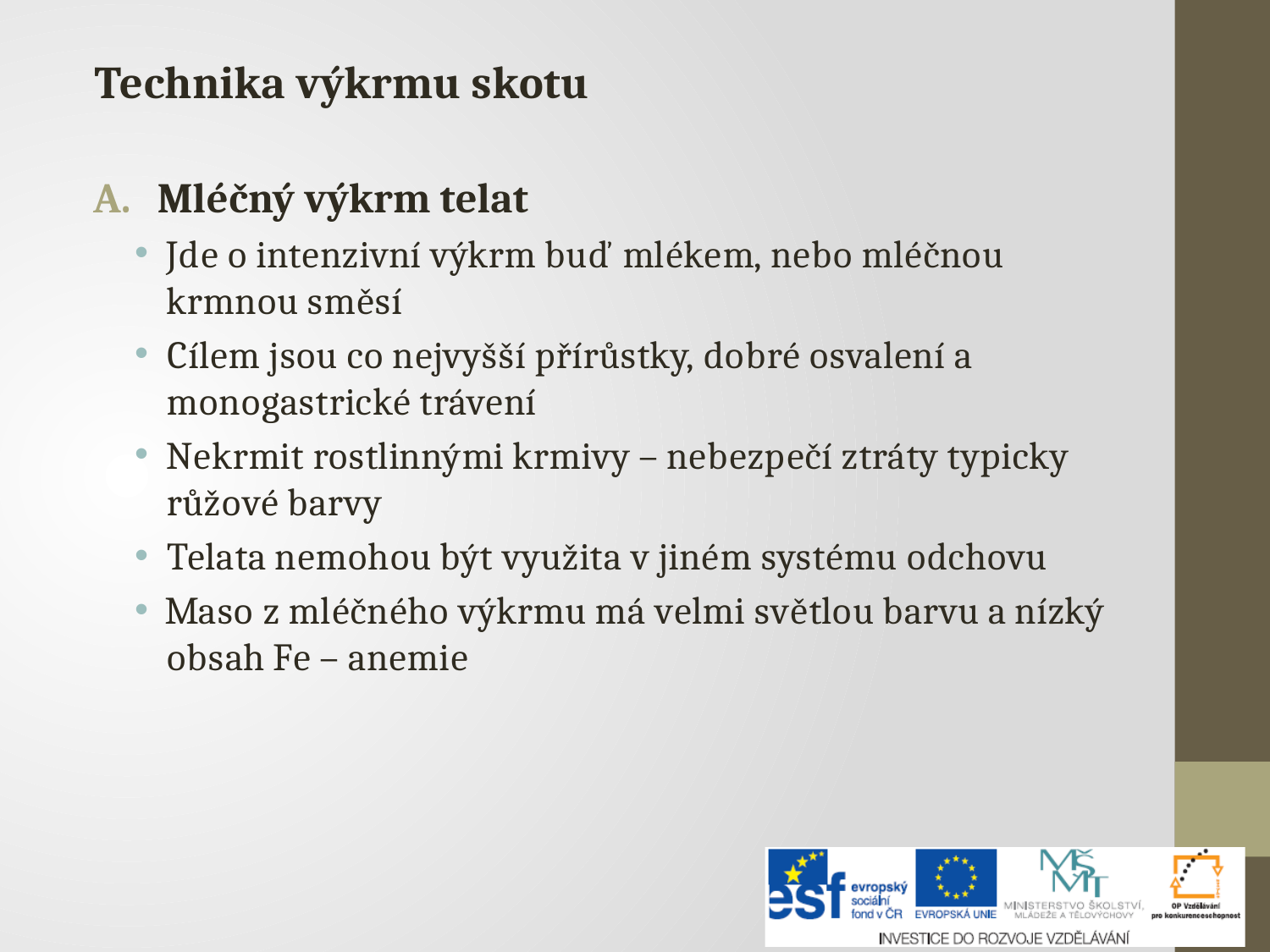

Technika výkrmu skotu

Mléčný výkrm telat
Jde o intenzivní výkrm buď mlékem, nebo mléčnou krmnou směsí
Cílem jsou co nejvyšší přírůstky, dobré osvalení a monogastrické trávení
Nekrmit rostlinnými krmivy – nebezpečí ztráty typicky růžové barvy
Telata nemohou být využita v jiném systému odchovu
Maso z mléčného výkrmu má velmi světlou barvu a nízký obsah Fe – anemie